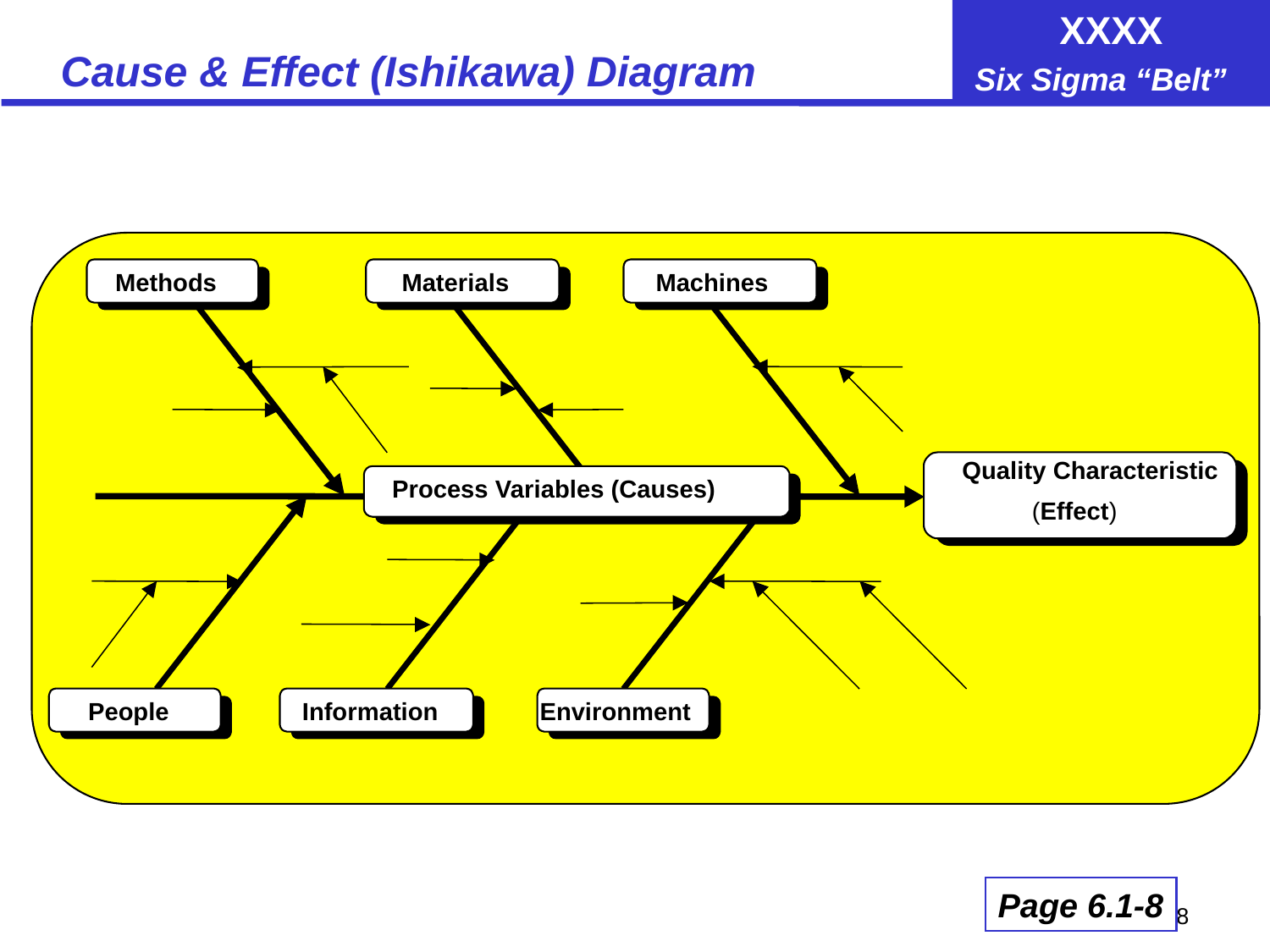

# Cause & Effect (Ishikawa) Diagram

Methods
Materials
Machines

Quality Characteristic

Process Variables (Causes)

(Effect)

People
Information
Environment
Page 6.1-8